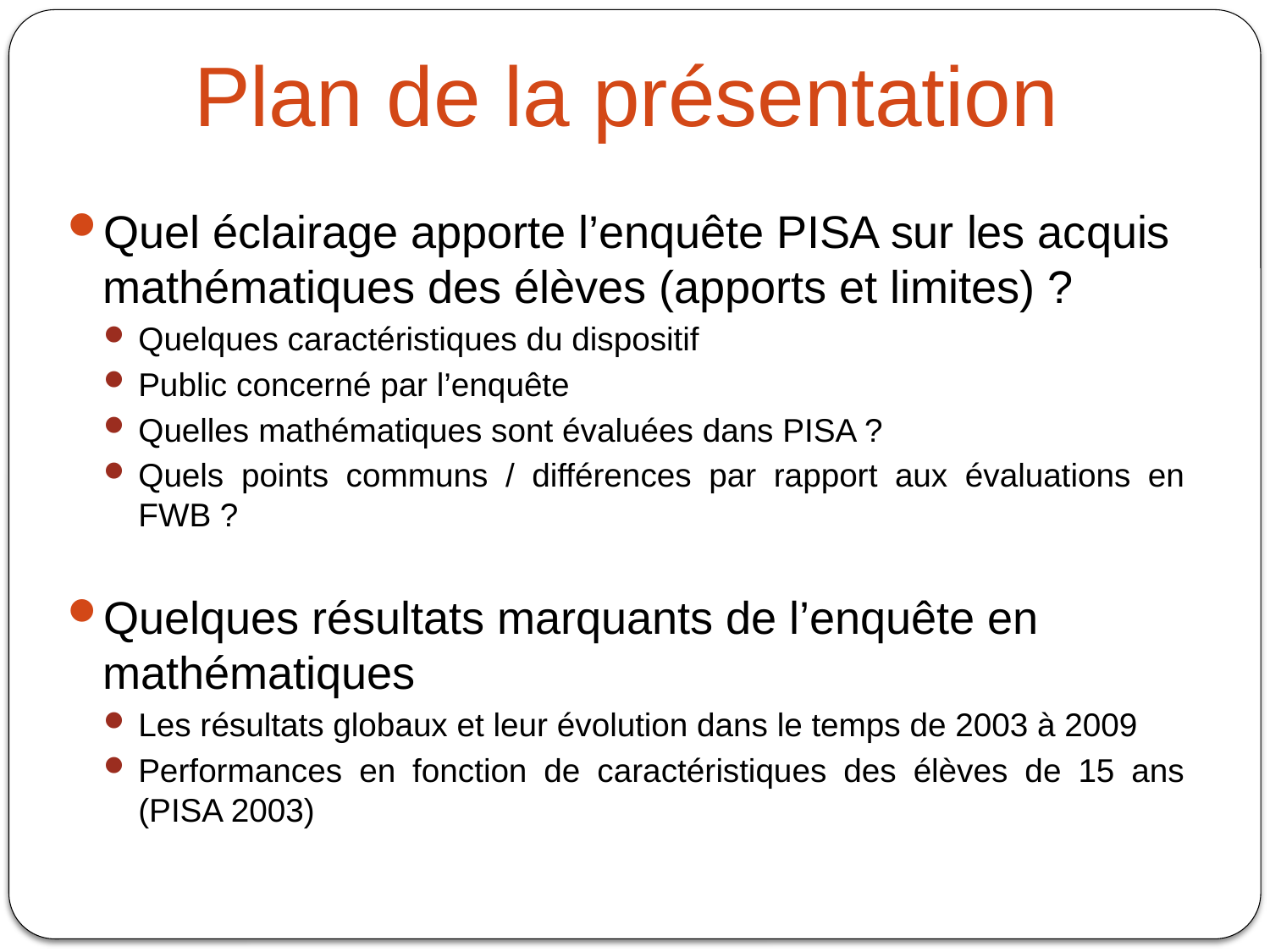

# Plan de la présentation
Quel éclairage apporte l’enquête PISA sur les acquis mathématiques des élèves (apports et limites) ?
Quelques caractéristiques du dispositif
Public concerné par l’enquête
Quelles mathématiques sont évaluées dans PISA ?
Quels points communs / différences par rapport aux évaluations en FWB ?

Quelques résultats marquants de l’enquête en mathématiques
Les résultats globaux et leur évolution dans le temps de 2003 à 2009
Performances en fonction de caractéristiques des élèves de 15 ans (PISA 2003)